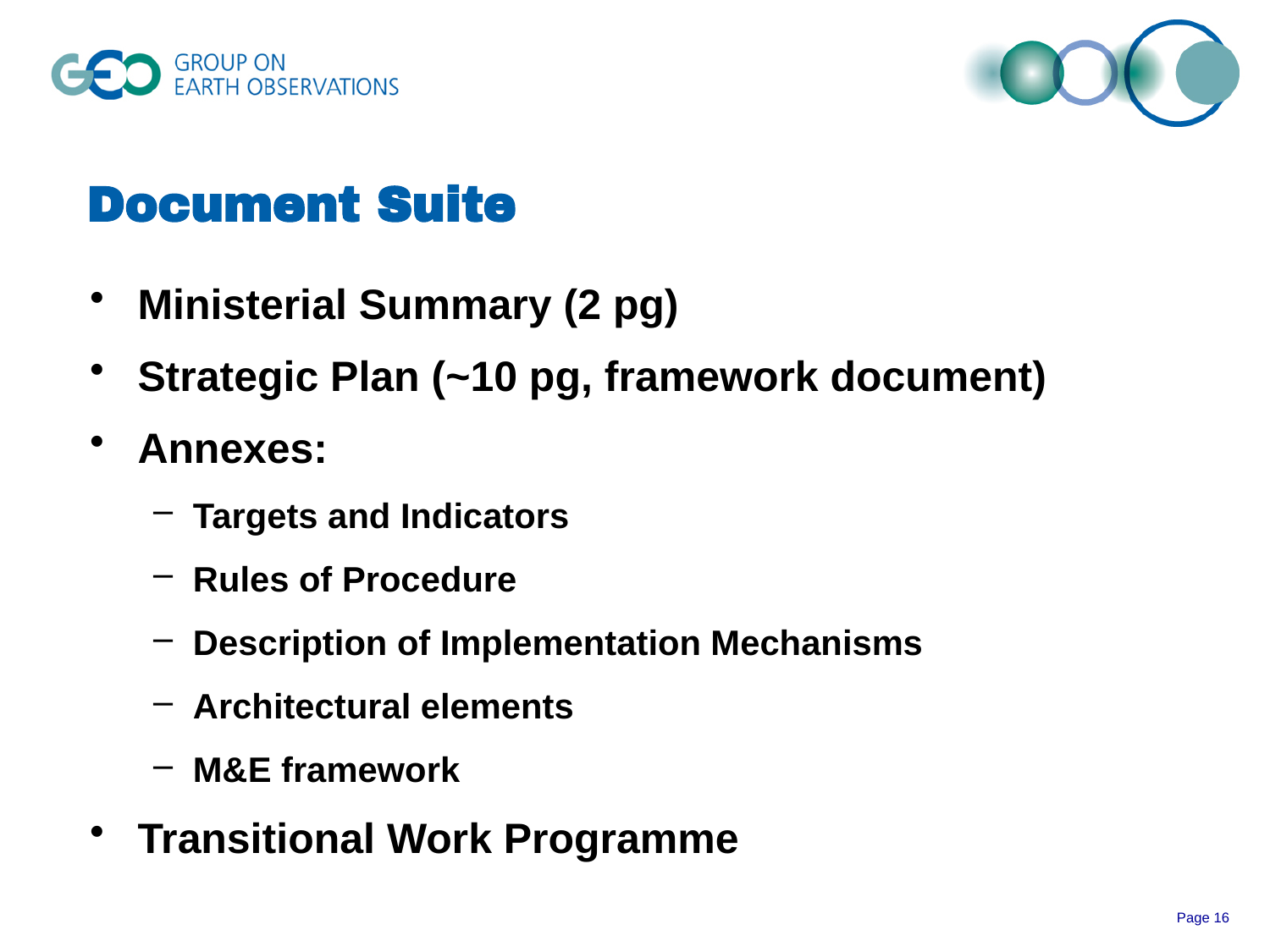

# Document Suite
Ministerial Summary (2 pg)
Strategic Plan (~10 pg, framework document)
Annexes:
Targets and Indicators
Rules of Procedure
Description of Implementation Mechanisms
Architectural elements
M&E framework
Transitional Work Programme